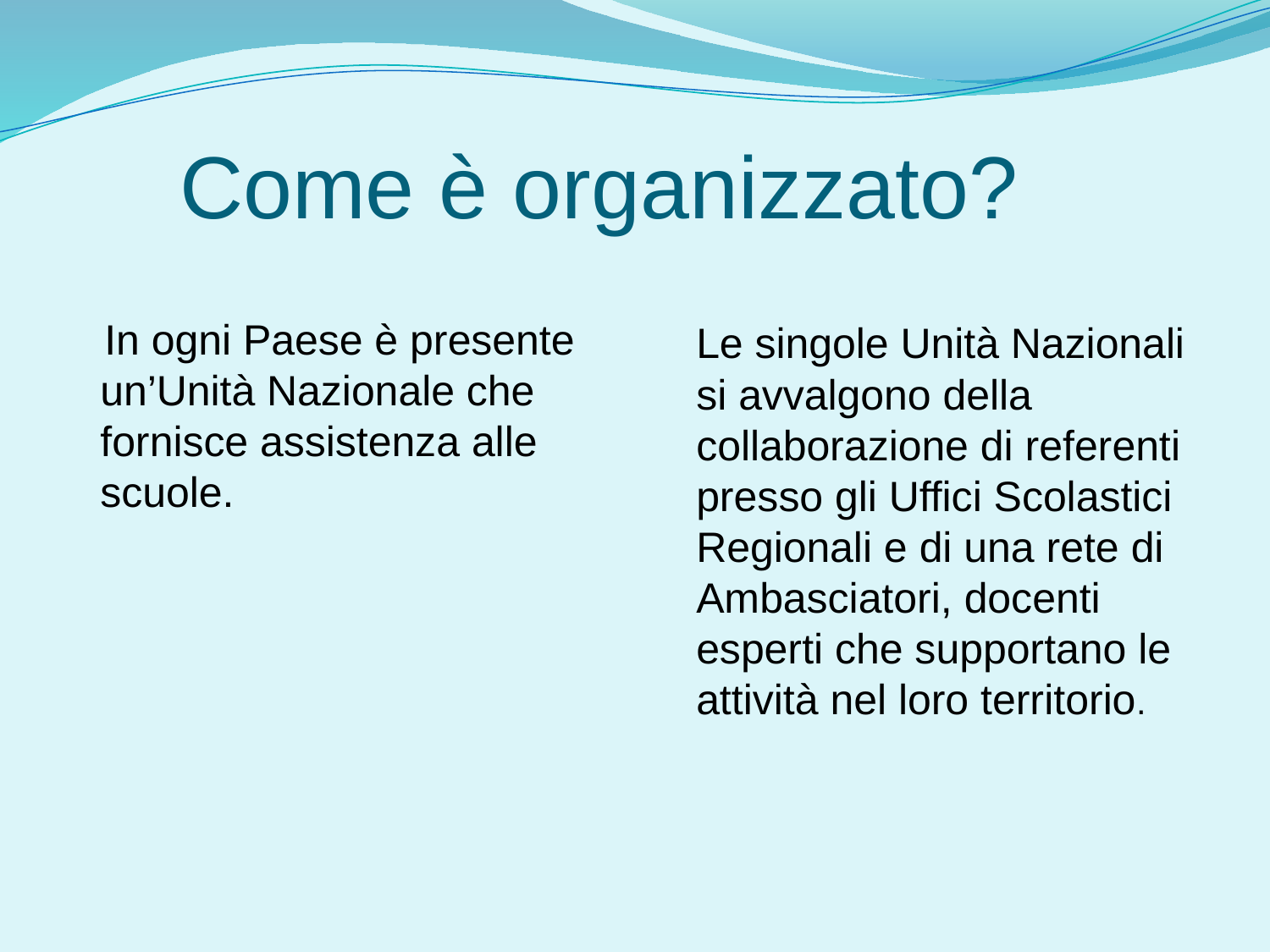

# Come è organizzato?
   Le singole Unità Nazionali si avvalgono della collaborazione di referenti presso gli Uffici Scolastici Regionali e di una rete di Ambasciatori, docenti esperti che supportano le attività nel loro territorio.
    In ogni Paese è presente un’Unità Nazionale che fornisce assistenza alle  scuole.